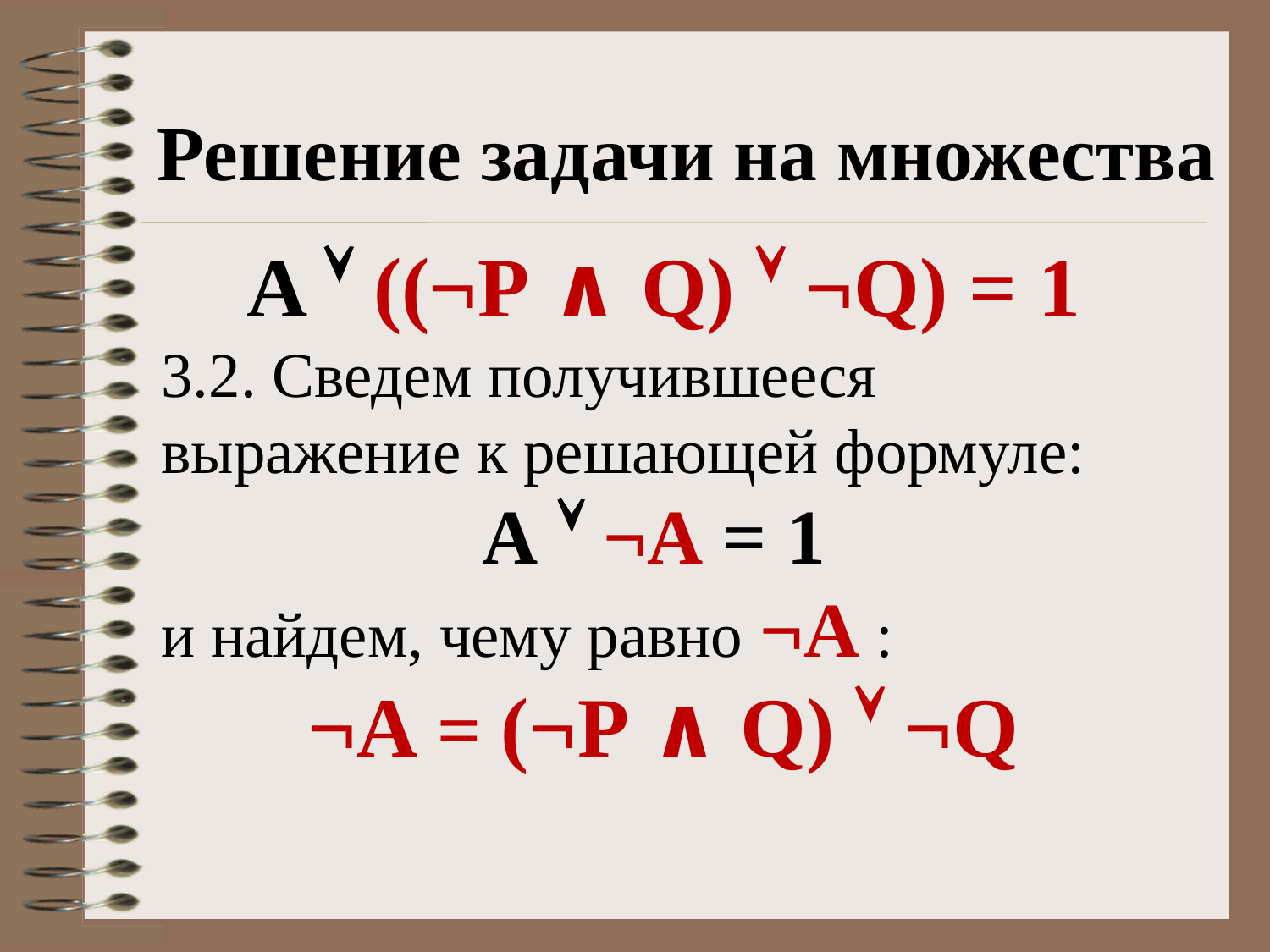

Решение задачи на множества
A ∨ ((¬P ∧ Q) ∨ ¬Q) = 1
3.2. Сведем получившееся выражение к решающей формуле:
А ∨ ¬А = 1
и найдем, чему равно ¬А :
¬А = (¬P ∧ Q) ∨ ¬Q